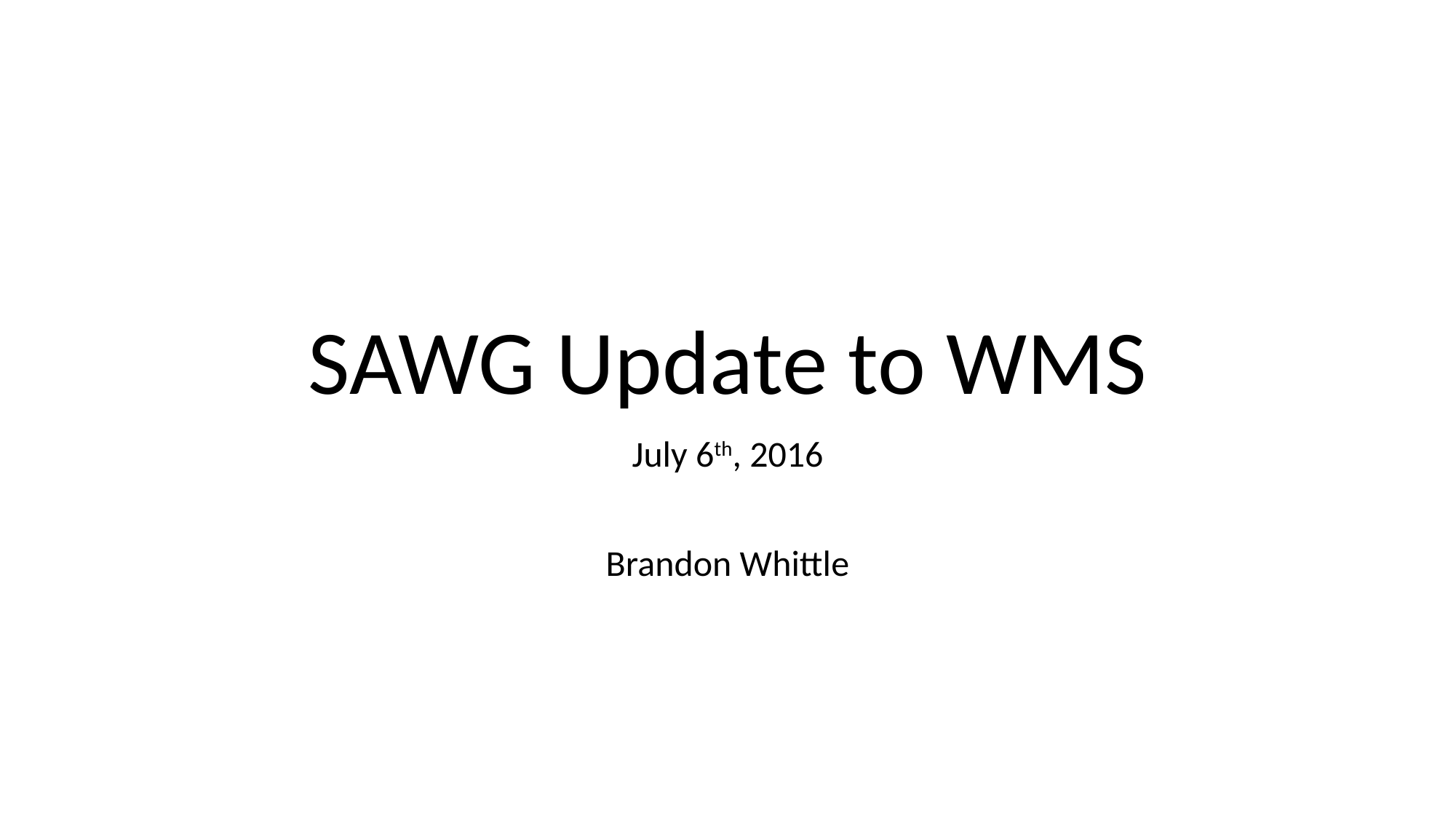

# SAWG Update to WMS
July 6th, 2016

Brandon Whittle